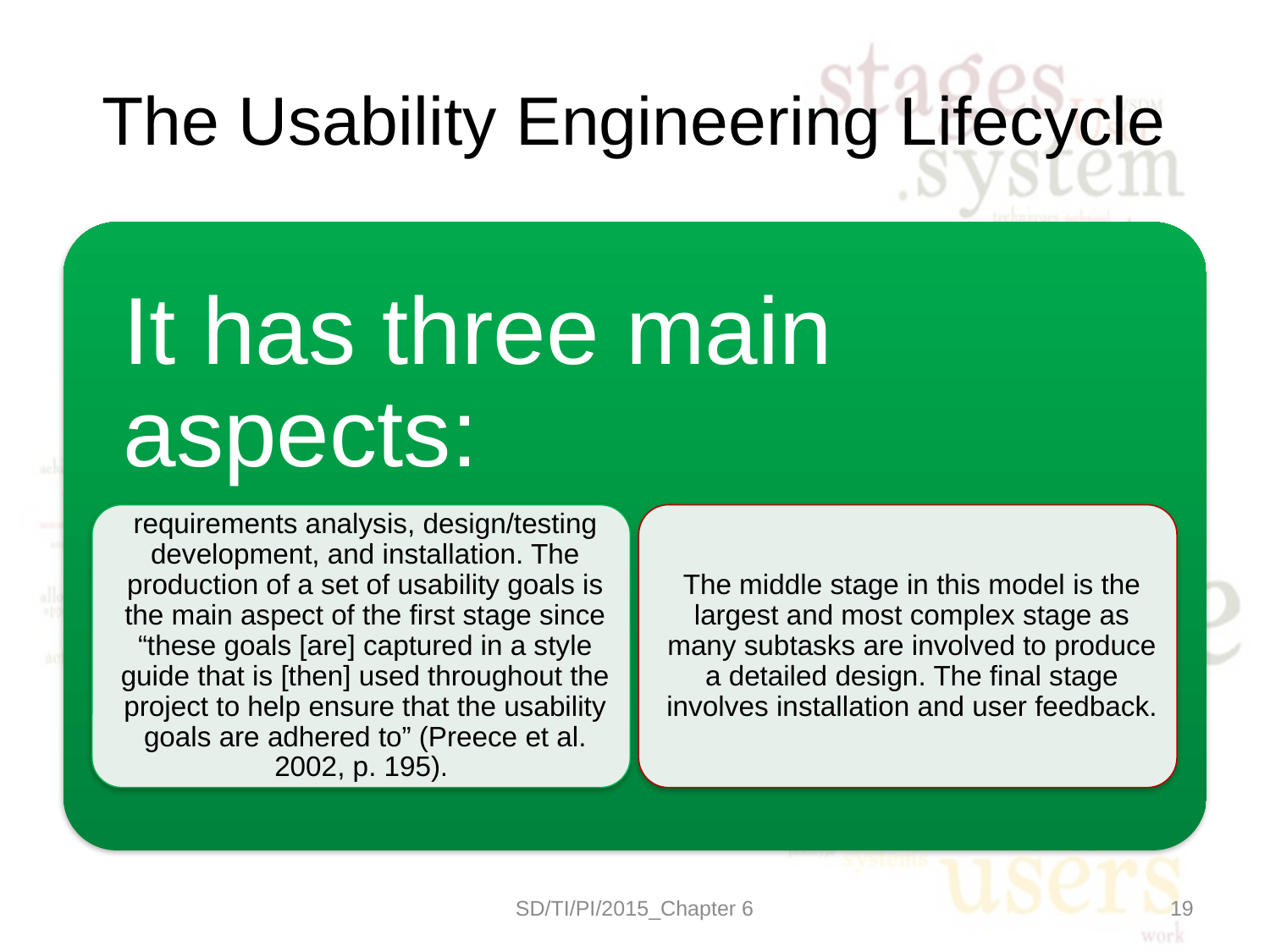

# The Usability Engineering Lifecycle
It has three main aspects:
requirements analysis, design/testing development, and installation. The production of a set of usability goals is the main aspect of the first stage since “these goals [are] captured in a style guide that is [then] used throughout the project to help ensure that the usability goals are adhered to” (Preece et al. 2002, p. 195).
The middle stage in this model is the largest and most complex stage as many subtasks are involved to produce a detailed design. The final stage involves installation and user feedback.
SD/TI/PI/2015_Chapter 6
19